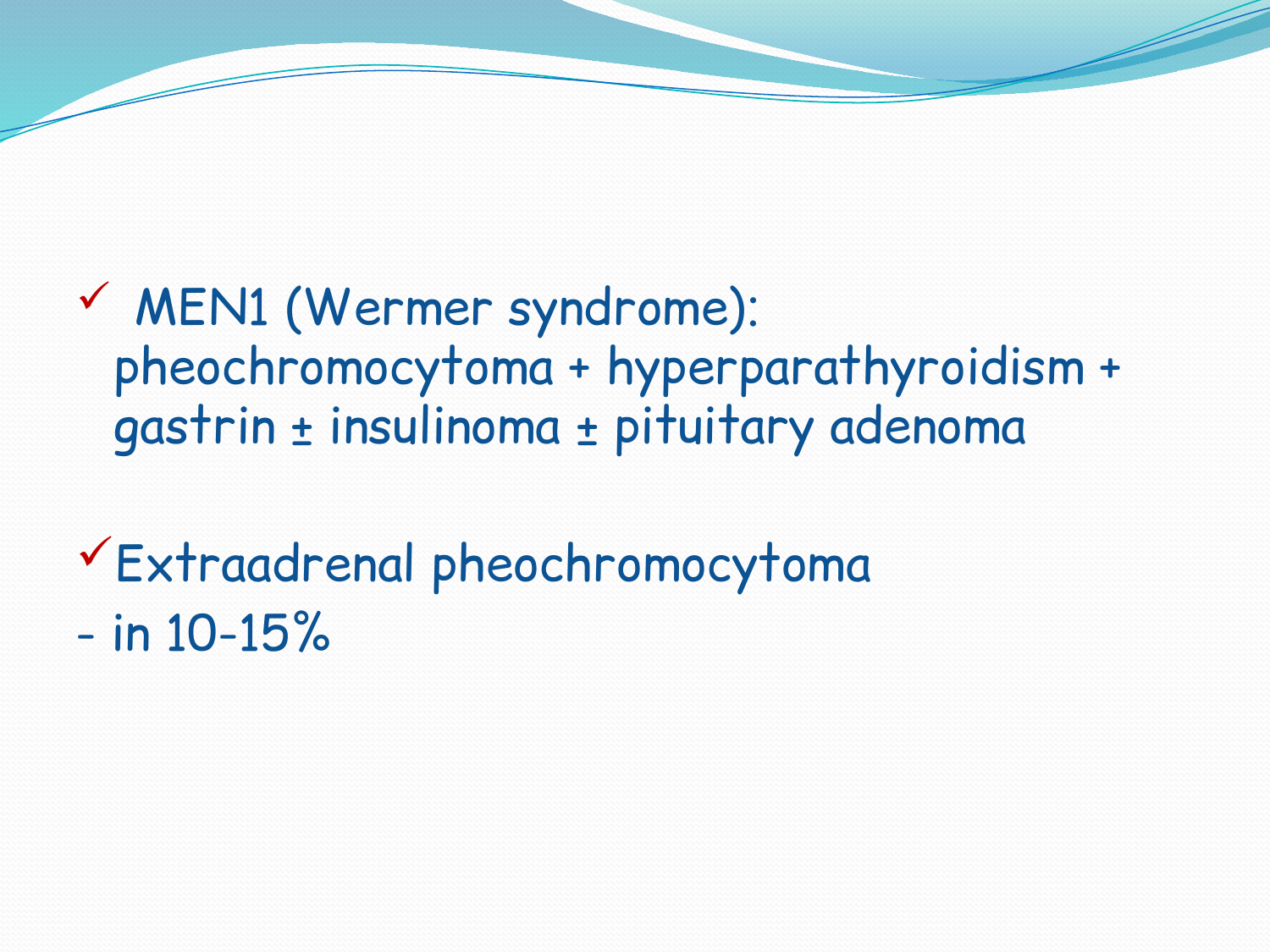

MEN1 (Wermer syndrome): pheochromocytoma + hyperparathyroidism + gastrin ± insulinoma ± pituitary adenoma

Extraadrenal pheochromocytoma
- in 10-15%